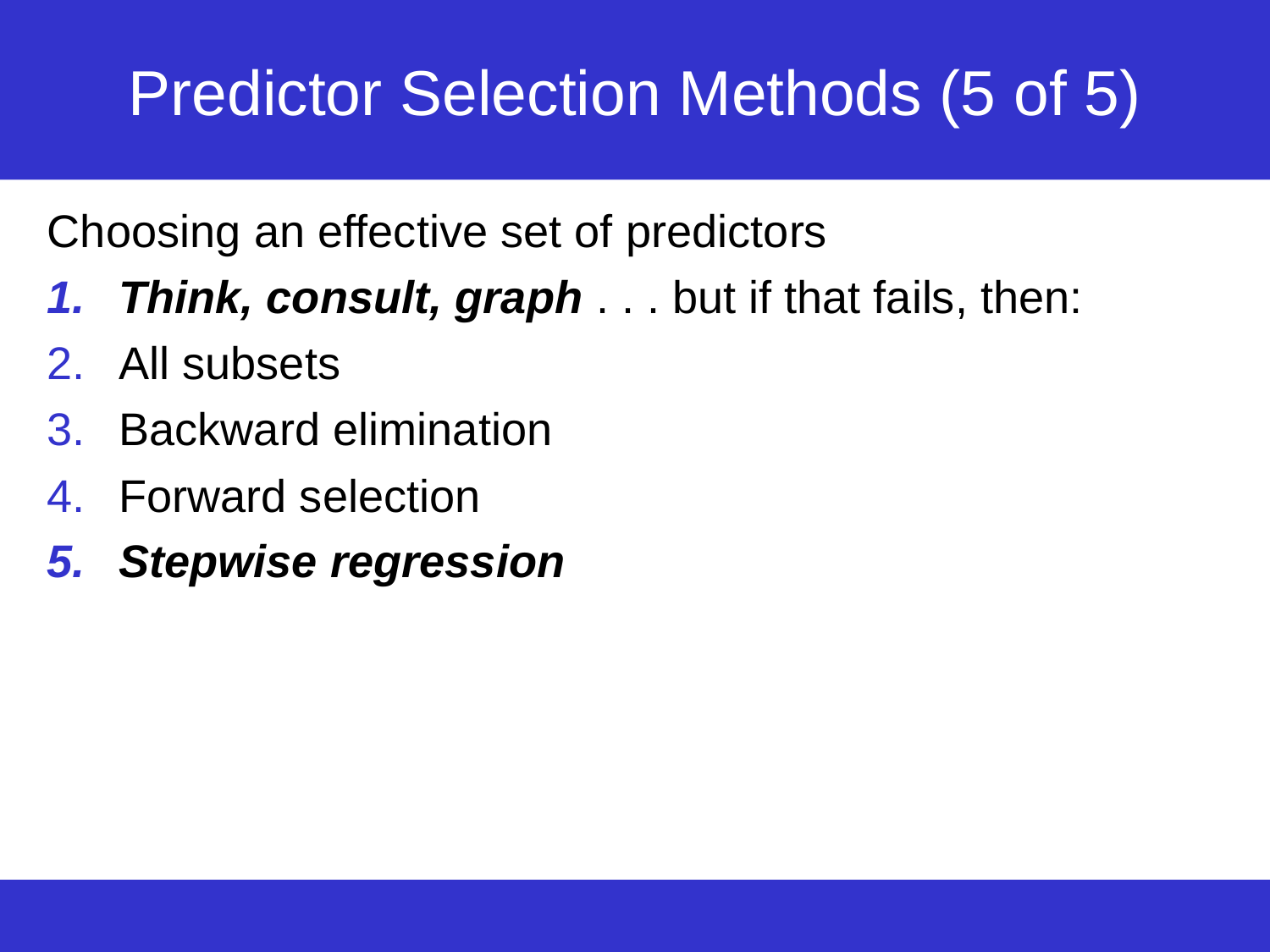

# Predictor Selection Methods (5 of 5)
Choosing an effective set of predictors
Think, consult, graph . . . but if that fails, then:
All subsets
Backward elimination
Forward selection
Stepwise regression